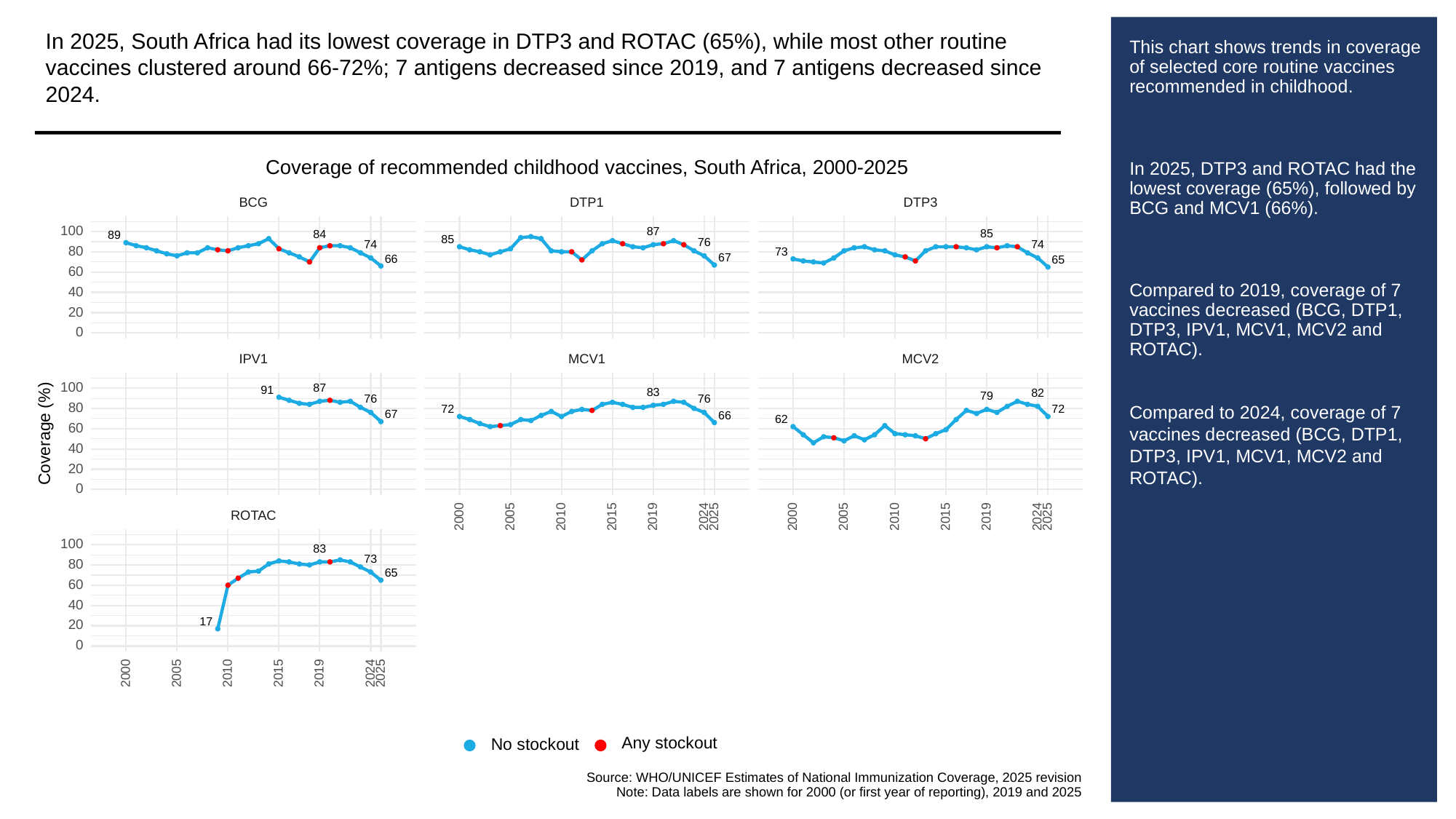

In 2025, South Africa had its lowest coverage in DTP3 and ROTAC (65%), while most other routine vaccines clustered around 66-72%; 7 antigens decreased since 2019, and 7 antigens decreased since 2024.
# This chart shows trends in coverage of selected core routine vaccines recommended in childhood.

In 2025, DTP3 and ROTAC had the lowest coverage (65%), followed by BCG and MCV1 (66%).

Compared to 2019, coverage of 7 vaccines decreased (BCG, DTP1, DTP3, IPV1, MCV1, MCV2 and ROTAC).

Compared to 2024, coverage of 7 vaccines decreased (BCG, DTP1, DTP3, IPV1, MCV1, MCV2 and ROTAC).

Coverage of recommended childhood vaccines, South Africa, 2000-2025
BCG
DTP3
DTP1

100
87
85
84

89

85

76

74
74

80

73

67

66

65

60

40

20

0

MCV1
MCV2
IPV1

100
87
91

83
82
79

76
76

80

72
72

67

66

62

60

Coverage (%)

40

20

0

ROTAC
2000
2005
2010
2015
2019
2024
2025
2000
2005
2010
2015
2019
2024
2025

100

83

73

80

65

60

40

17
20

0

2000
2005
2010
2015
2019
2024
2025
Any stockout
No stockout

Source: WHO/UNICEF Estimates of National Immunization Coverage, 2025 revision
Note: Data labels are shown for 2000 (or first year of reporting), 2019 and 2025